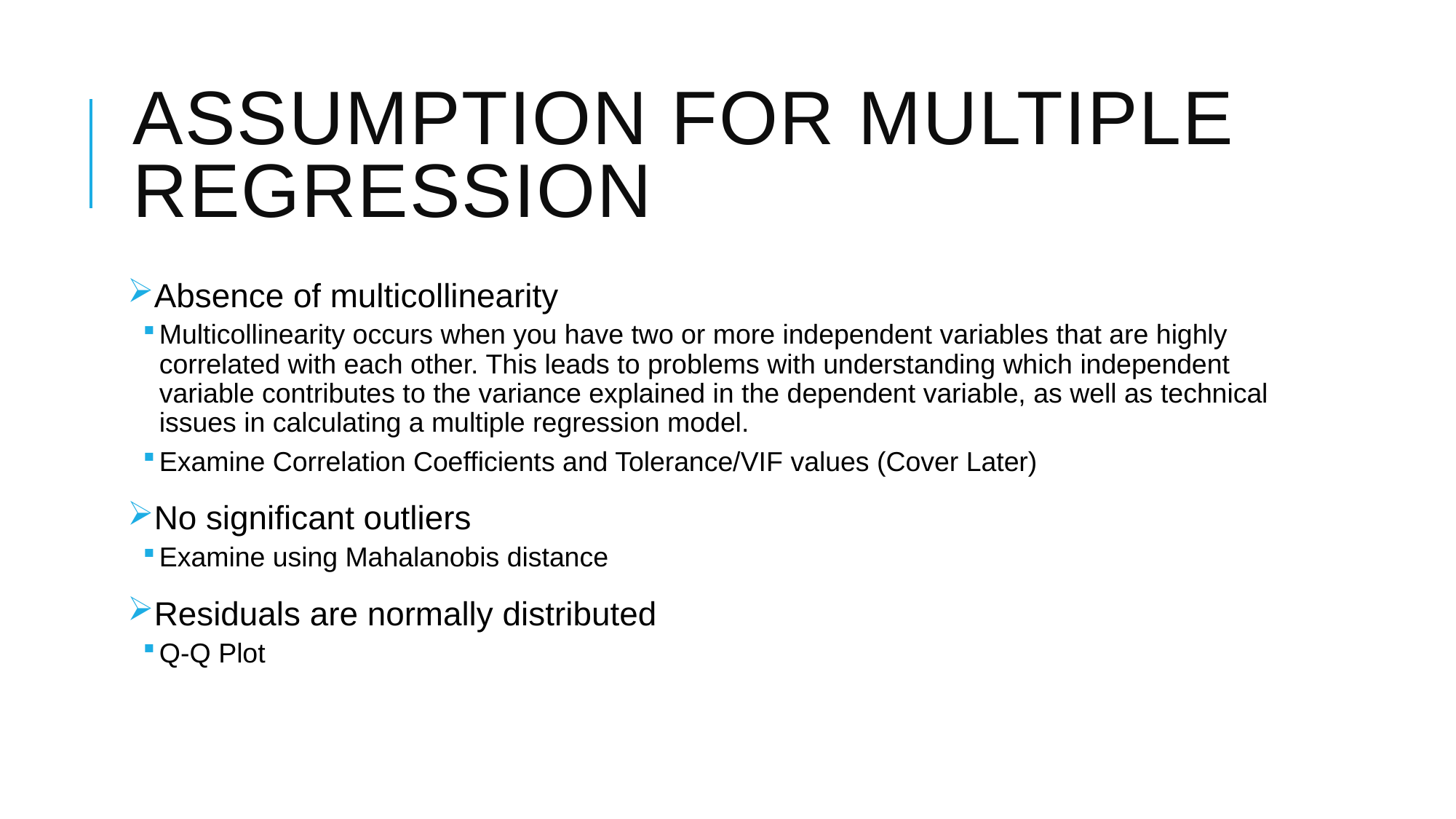

# Assumption for multiple regression
Absence of multicollinearity
Multicollinearity occurs when you have two or more independent variables that are highly correlated with each other. This leads to problems with understanding which independent variable contributes to the variance explained in the dependent variable, as well as technical issues in calculating a multiple regression model.
Examine Correlation Coefficients and Tolerance/VIF values (Cover Later)
No significant outliers
Examine using Mahalanobis distance
Residuals are normally distributed
Q-Q Plot